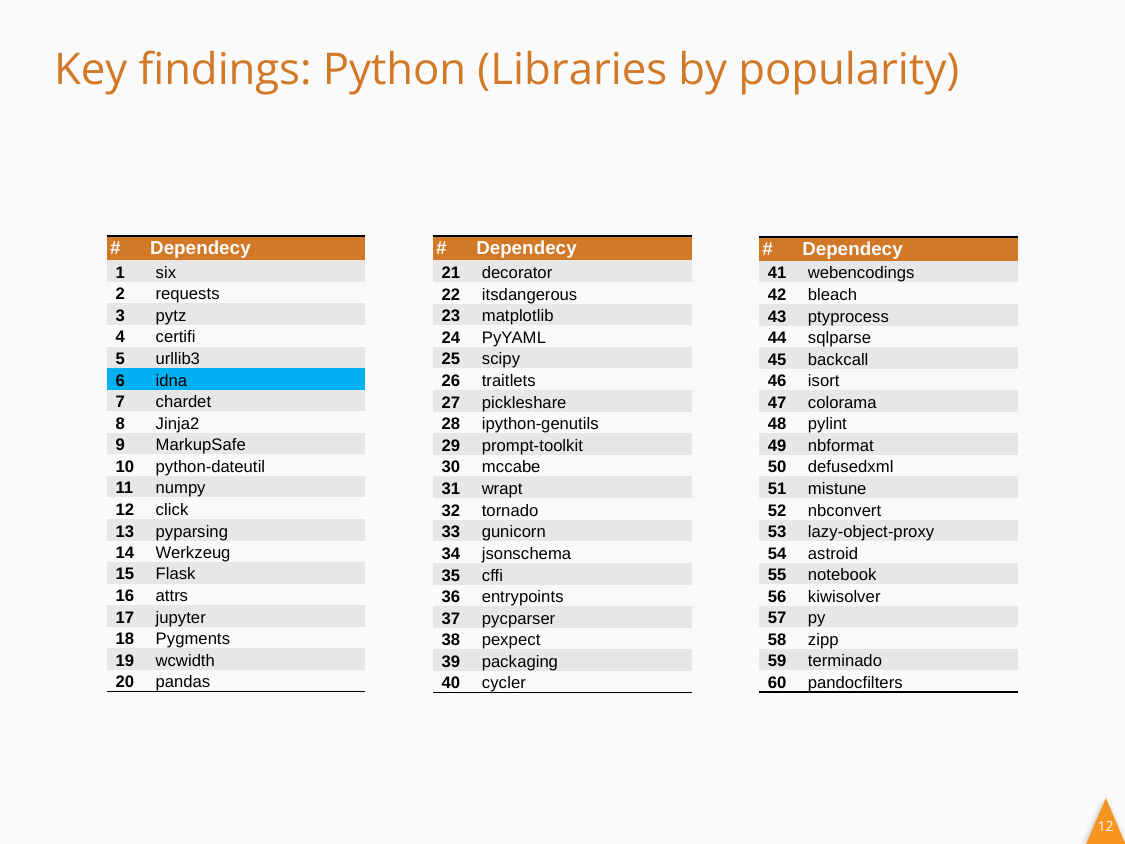

# Key findings: Python (Libraries by popularity)
| # | Dependecy |
| --- | --- |
| 21 | decorator |
| 22 | itsdangerous |
| 23 | matplotlib |
| 24 | PyYAML |
| 25 | scipy |
| 26 | traitlets |
| 27 | pickleshare |
| 28 | ipython-genutils |
| 29 | prompt-toolkit |
| 30 | mccabe |
| 31 | wrapt |
| 32 | tornado |
| 33 | gunicorn |
| 34 | jsonschema |
| 35 | cffi |
| 36 | entrypoints |
| 37 | pycparser |
| 38 | pexpect |
| 39 | packaging |
| 40 | cycler |
| # | Dependecy |
| --- | --- |
| 1 | six |
| 2 | requests |
| 3 | pytz |
| 4 | certifi |
| 5 | urllib3 |
| 6 | idna |
| 7 | chardet |
| 8 | Jinja2 |
| 9 | MarkupSafe |
| 10 | python-dateutil |
| 11 | numpy |
| 12 | click |
| 13 | pyparsing |
| 14 | Werkzeug |
| 15 | Flask |
| 16 | attrs |
| 17 | jupyter |
| 18 | Pygments |
| 19 | wcwidth |
| 20 | pandas |
| # | Dependecy |
| --- | --- |
| 41 | webencodings |
| 42 | bleach |
| 43 | ptyprocess |
| 44 | sqlparse |
| 45 | backcall |
| 46 | isort |
| 47 | colorama |
| 48 | pylint |
| 49 | nbformat |
| 50 | defusedxml |
| 51 | mistune |
| 52 | nbconvert |
| 53 | lazy-object-proxy |
| 54 | astroid |
| 55 | notebook |
| 56 | kiwisolver |
| 57 | py |
| 58 | zipp |
| 59 | terminado |
| 60 | pandocfilters |